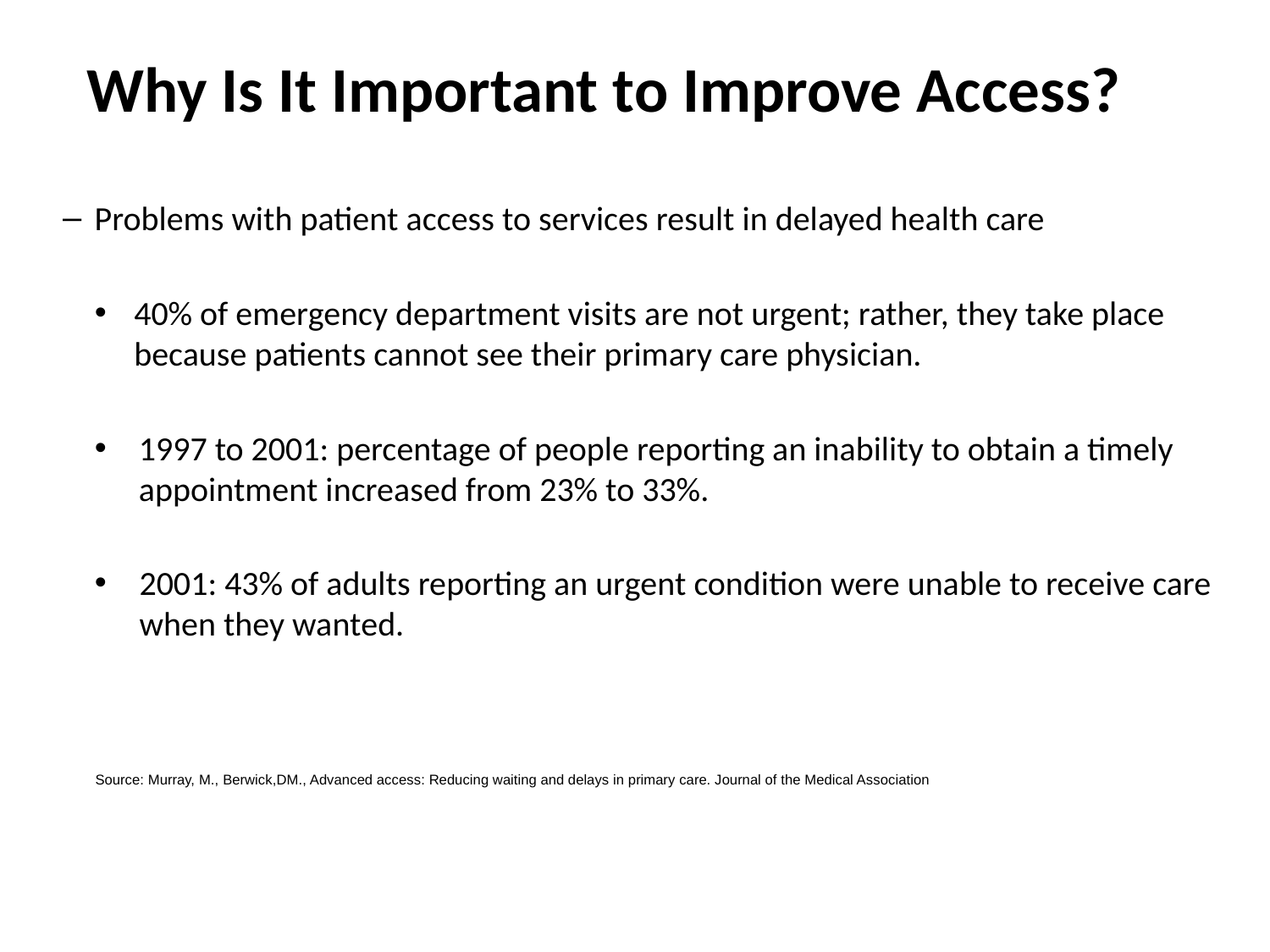

Why Is It Important to Improve Access?
Problems with patient access to services result in delayed health care

40% of emergency department visits are not urgent; rather, they take place because patients cannot see their primary care physician.

1997 to 2001: percentage of people reporting an inability to obtain a timely appointment increased from 23% to 33%.

2001: 43% of adults reporting an urgent condition were unable to receive care when they wanted.

Source: Murray, M., Berwick,DM., Advanced access: Reducing waiting and delays in primary care. Journal of the Medical Association